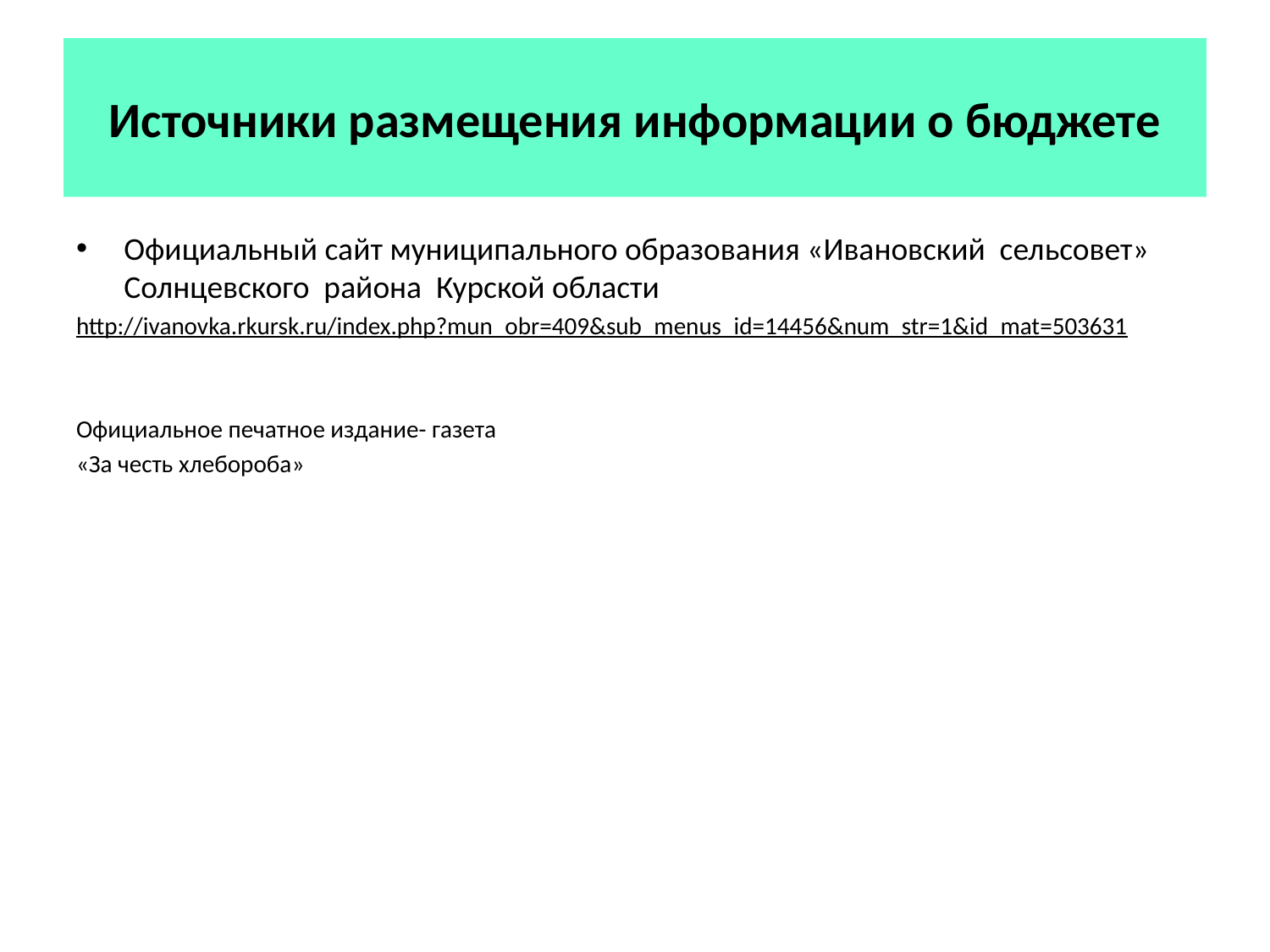

# Источники размещения информации о бюджете
Официальный сайт муниципального образования «Ивановский  сельсовет» Солнцевского  района  Курской области
http://ivanovka.rkursk.ru/index.php?mun_obr=409&sub_menus_id=14456&num_str=1&id_mat=503631

Официальное печатное издание- газета
«За честь хлебороба»